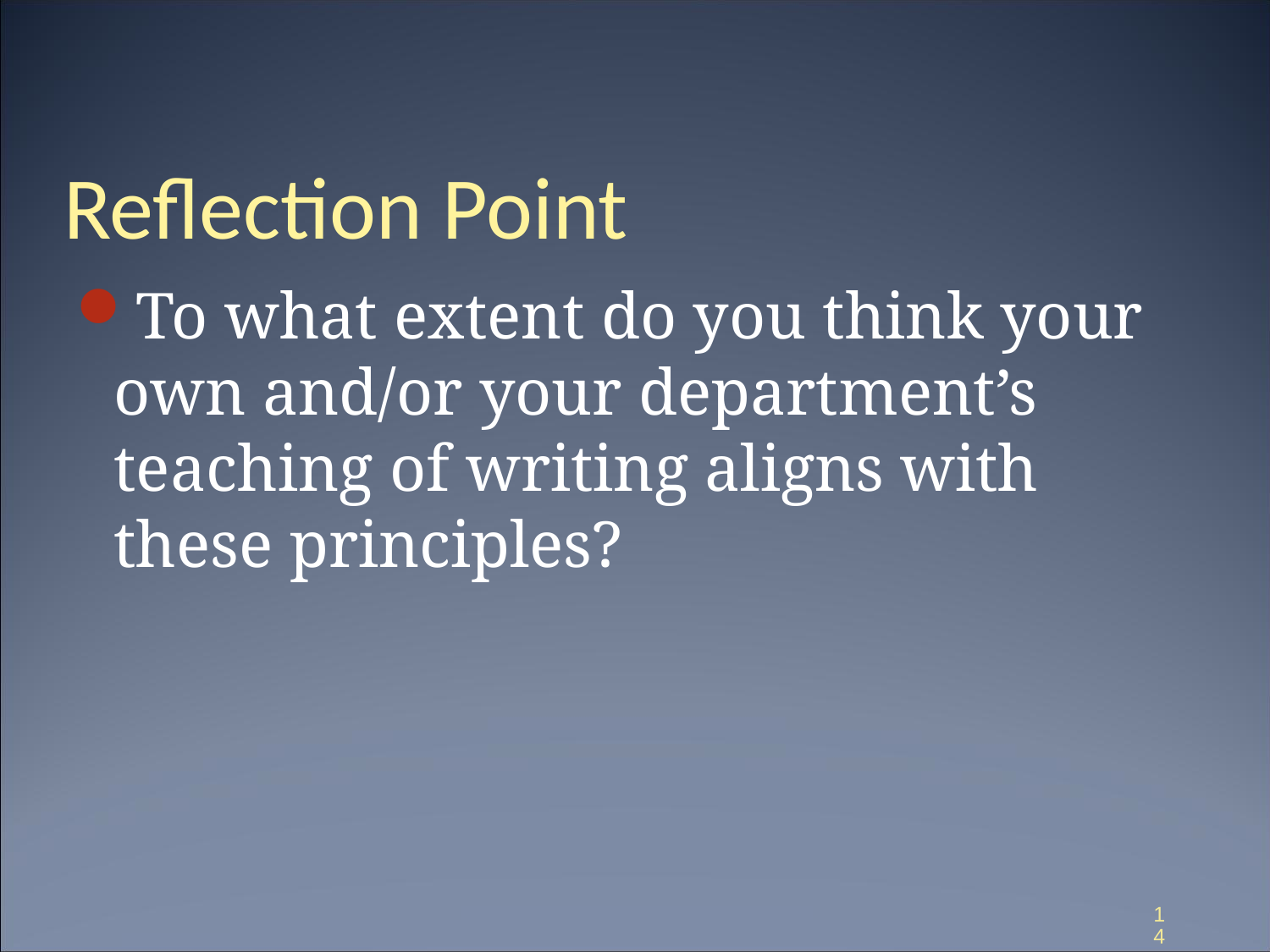

# Reflection Point
To what extent do you think your own and/or your department’s teaching of writing aligns with these principles?
14